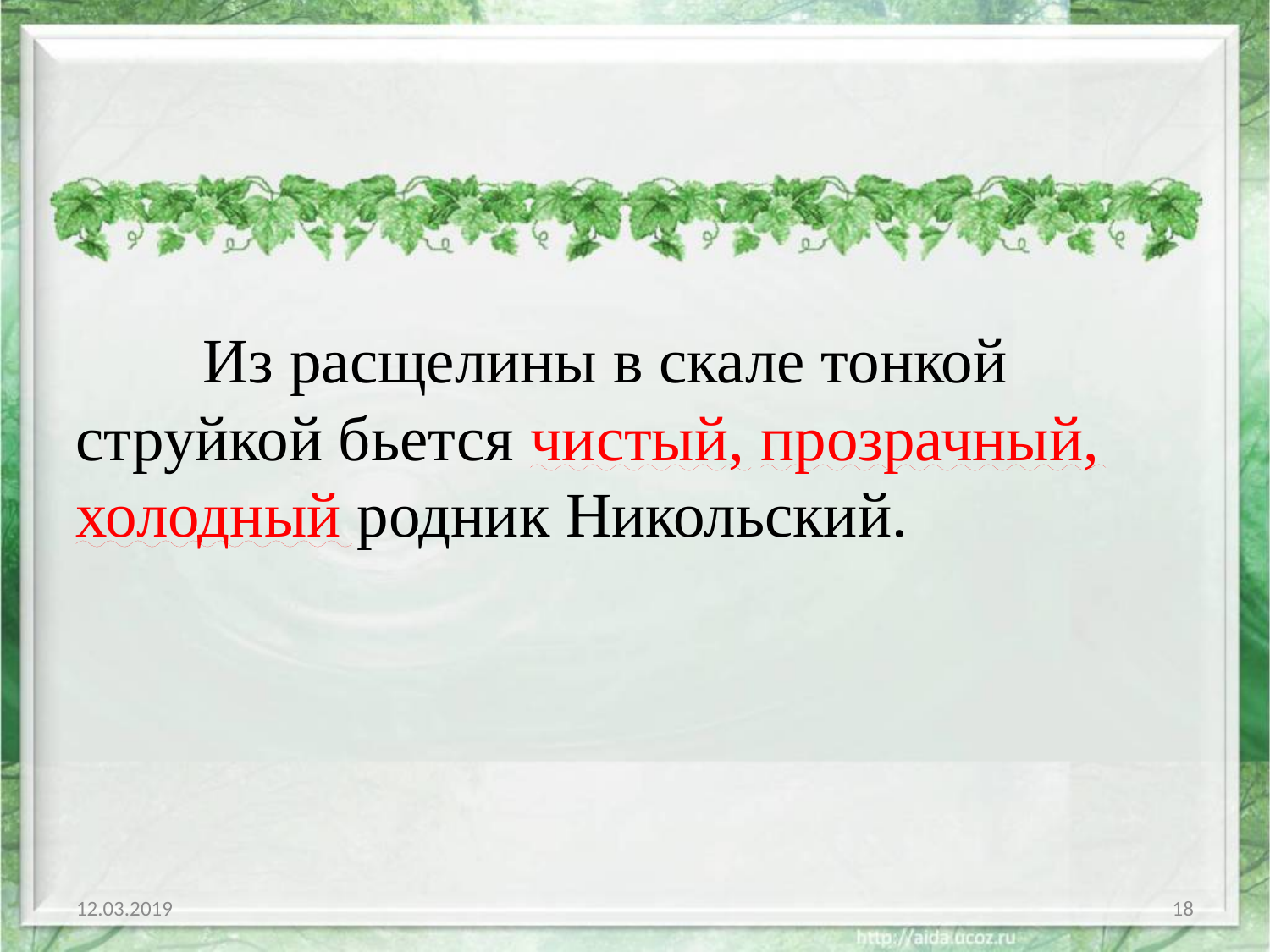

#
	Из расщелины в скале тонкой струйкой бьется чистый, прозрачный, холодный родник Никольский.
12.03.2019
18